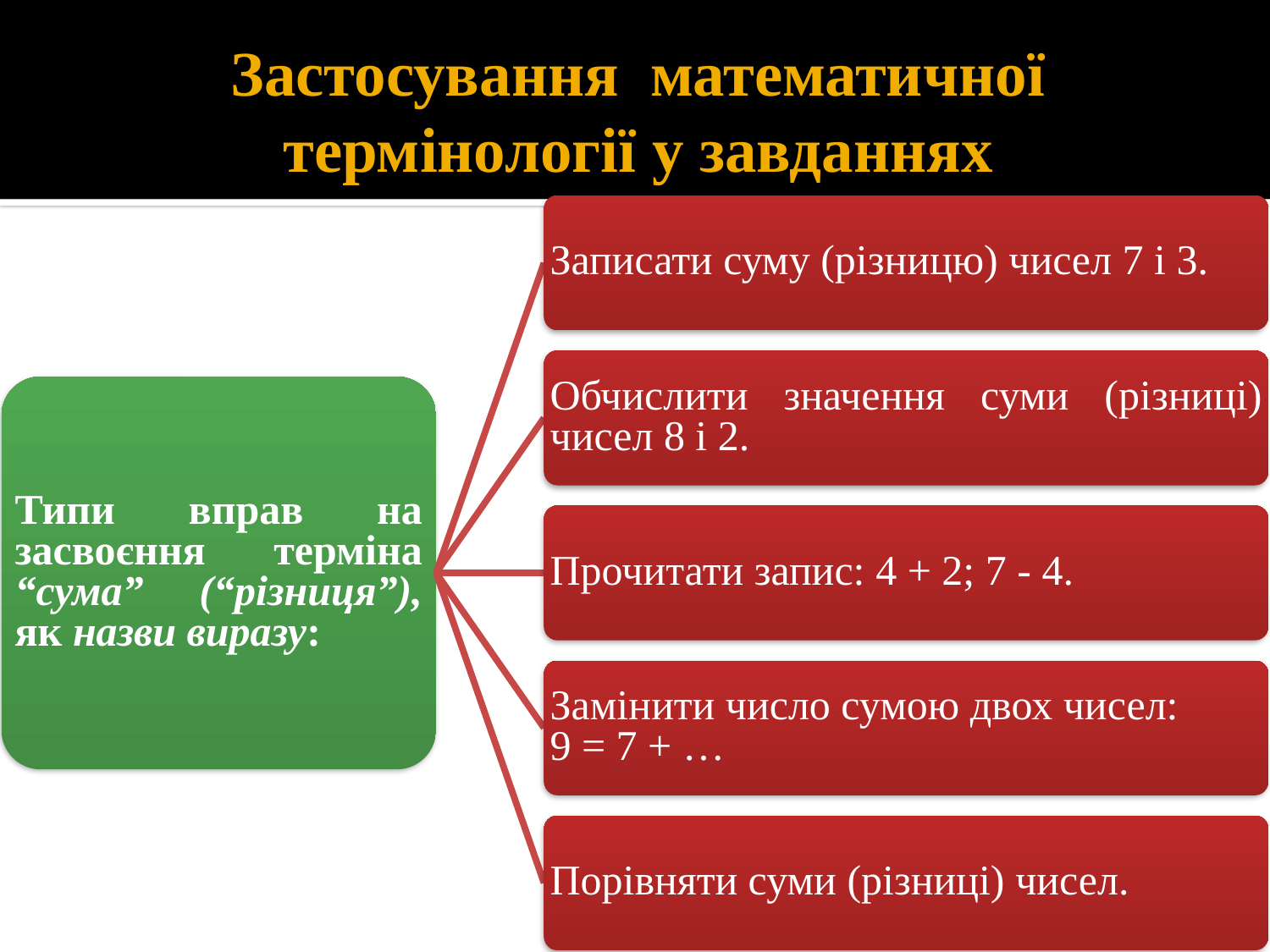

# Застосування  математичної термінології у завданнях
Типи вправ на засвоєння терміна “сума” (“різниця”), як назви виразу:

Записати суму (різницю) чисел 7 і 3.

Обчислити значення суми (різниці) чисел 8 і 2.

Прочитати запис: 4 + 2; 7 - 4.

Замінити число сумою двох чисел:
9 = 7 + …

Порівняти суми (різниці) чисел.